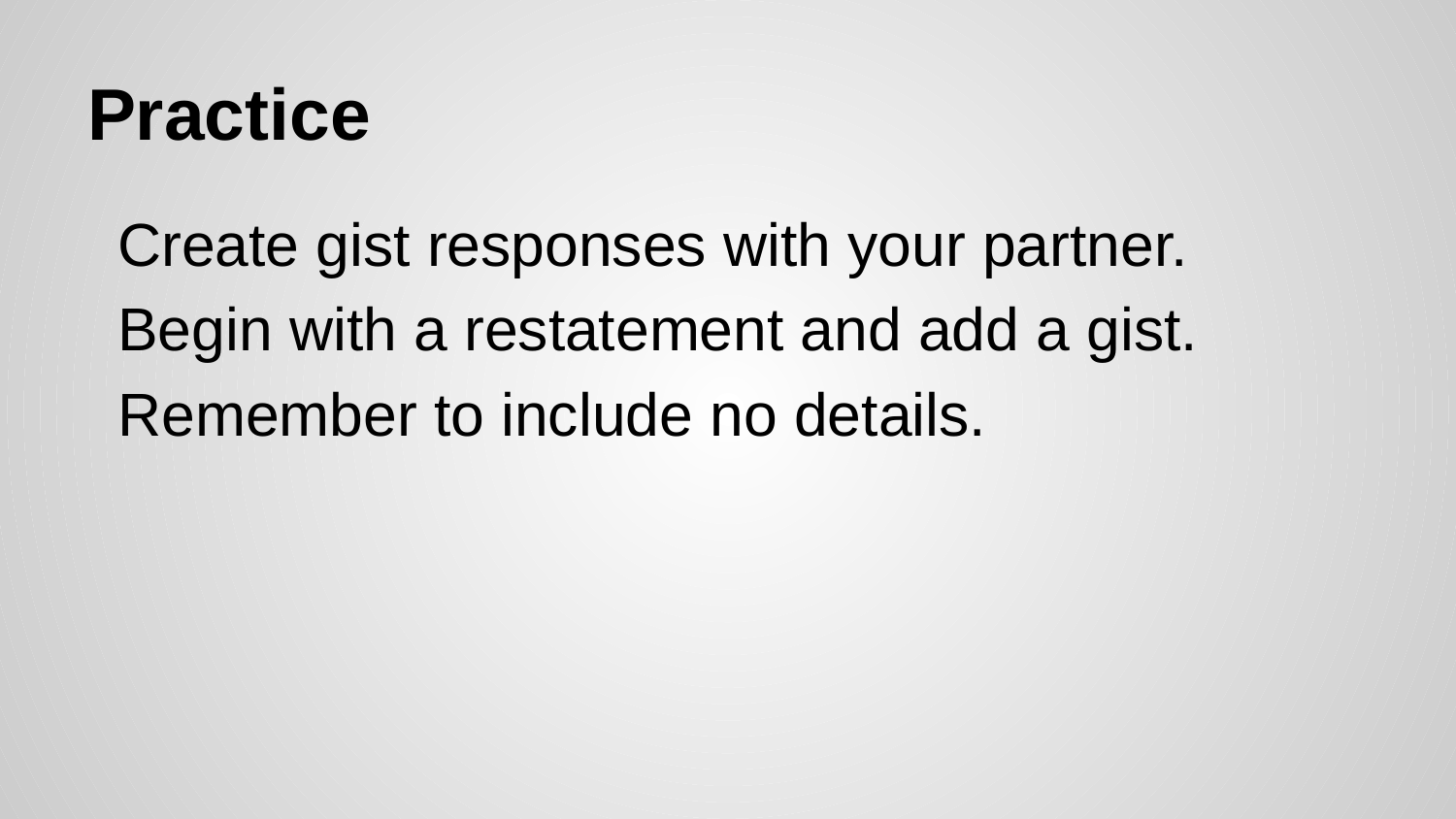

# Practice
Create gist responses with your partner.
Begin with a restatement and add a gist.
Remember to include no details.